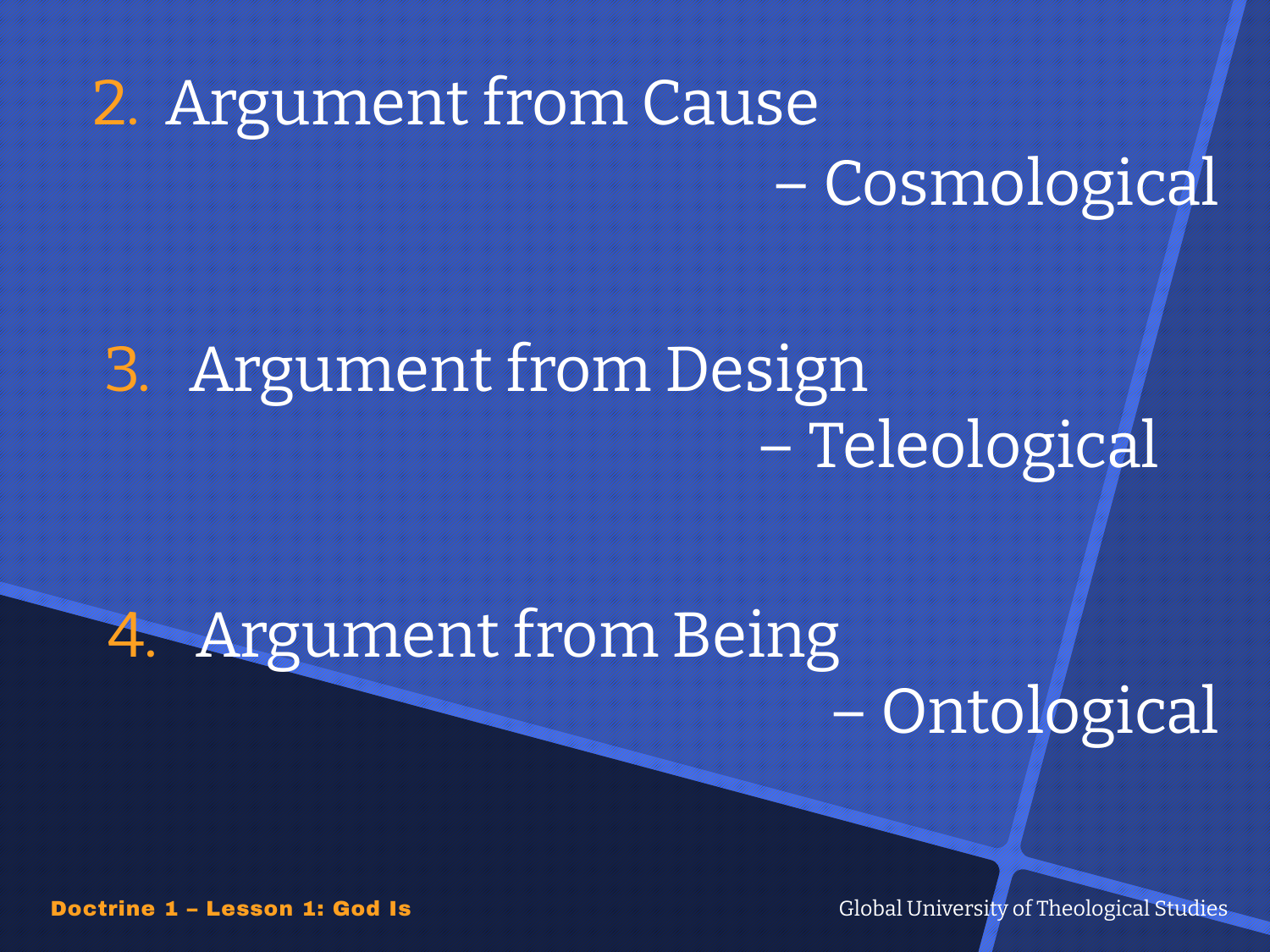

2.  Argument from Cause
– Cosmological
3.   Argument from Design
 – Teleological
 4.   Argument from Being
 – Ontological
Doctrine 1 – Lesson 1: God Is                                                      Global University of Theological Studies